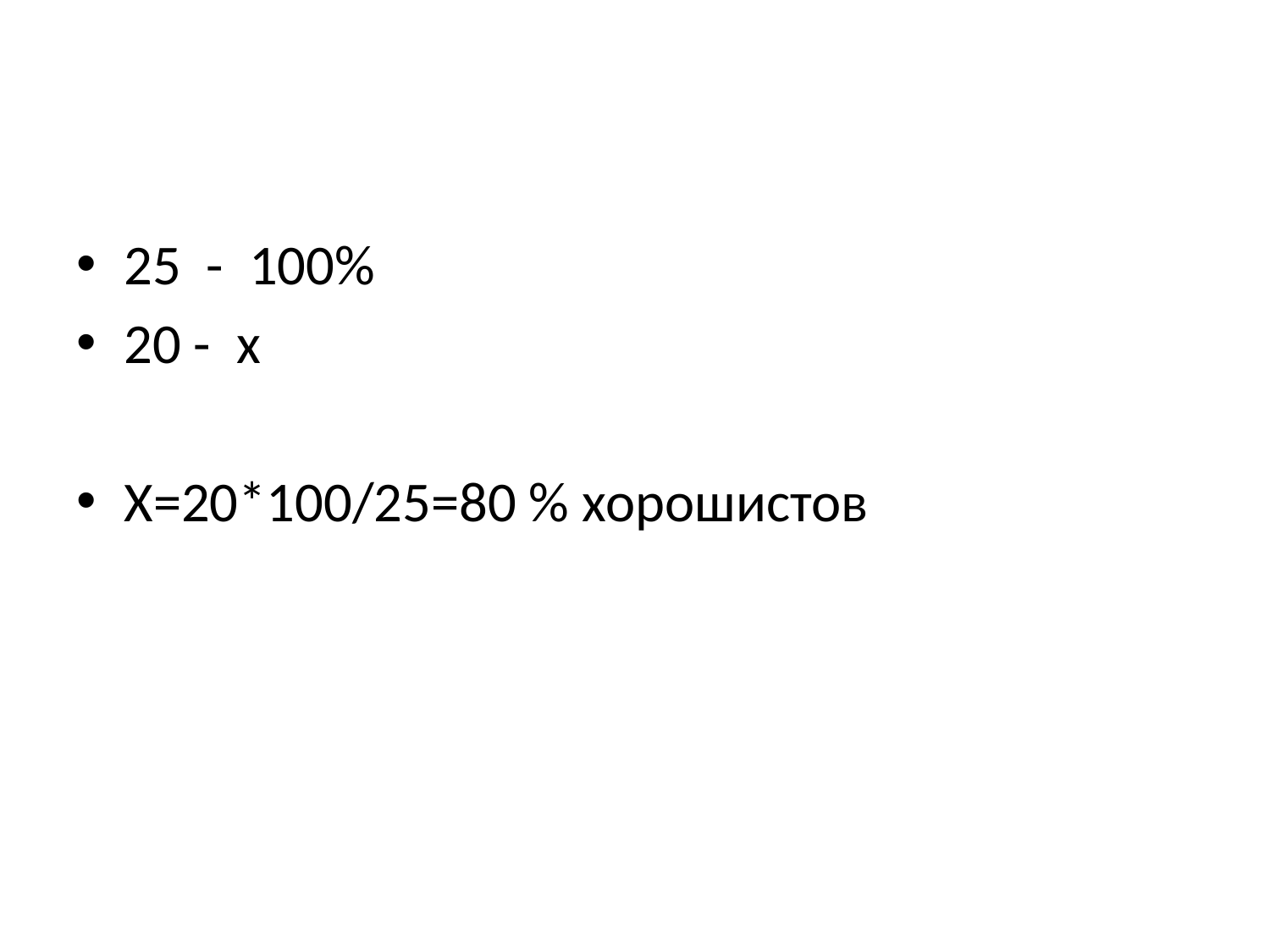

#
25  -  100%
20 -  х

Х=20*100/25=80 % хорошистов